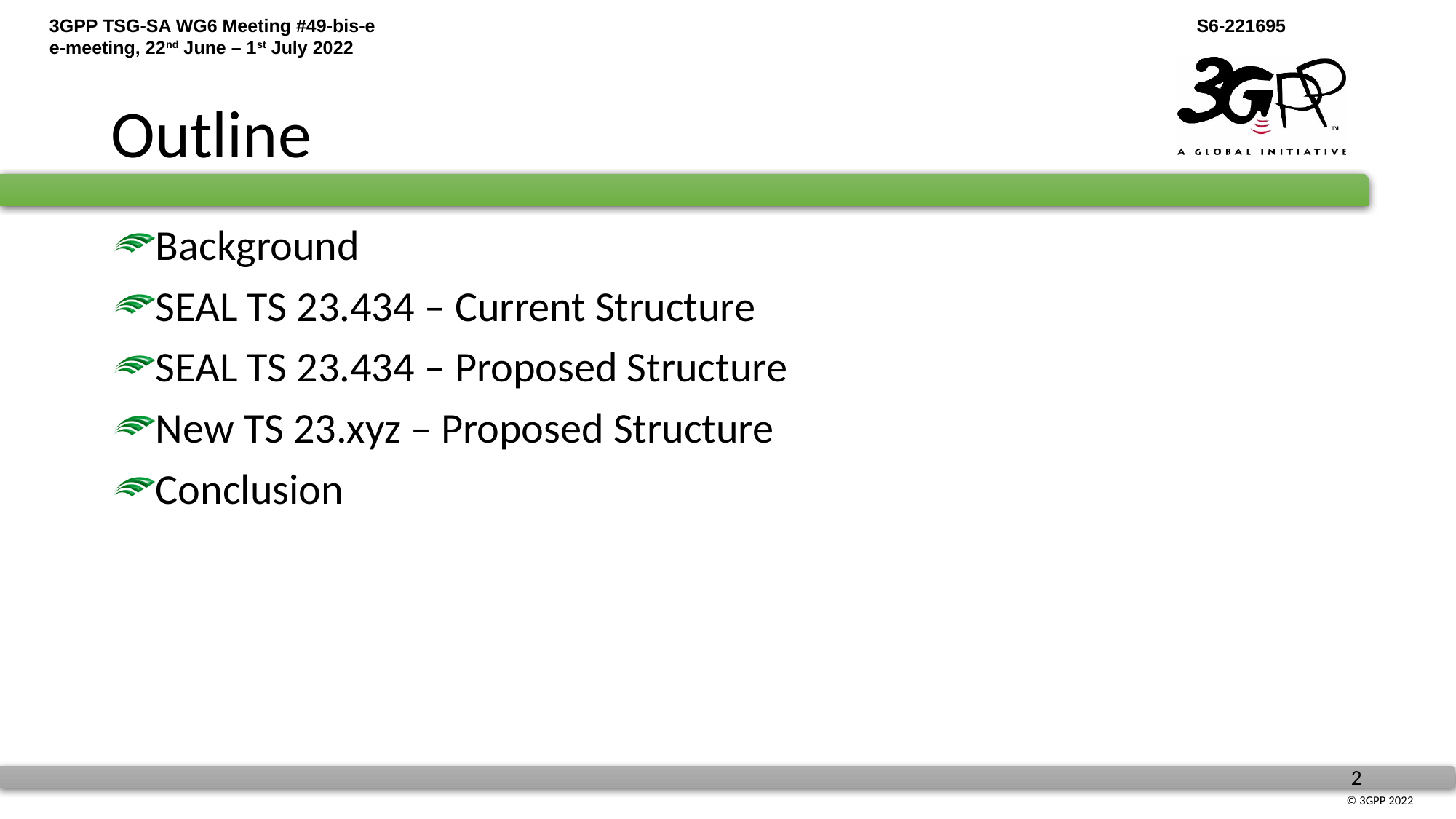

# Outline
Background
SEAL TS 23.434 – Current Structure
SEAL TS 23.434 – Proposed Structure
New TS 23.xyz – Proposed Structure
Conclusion